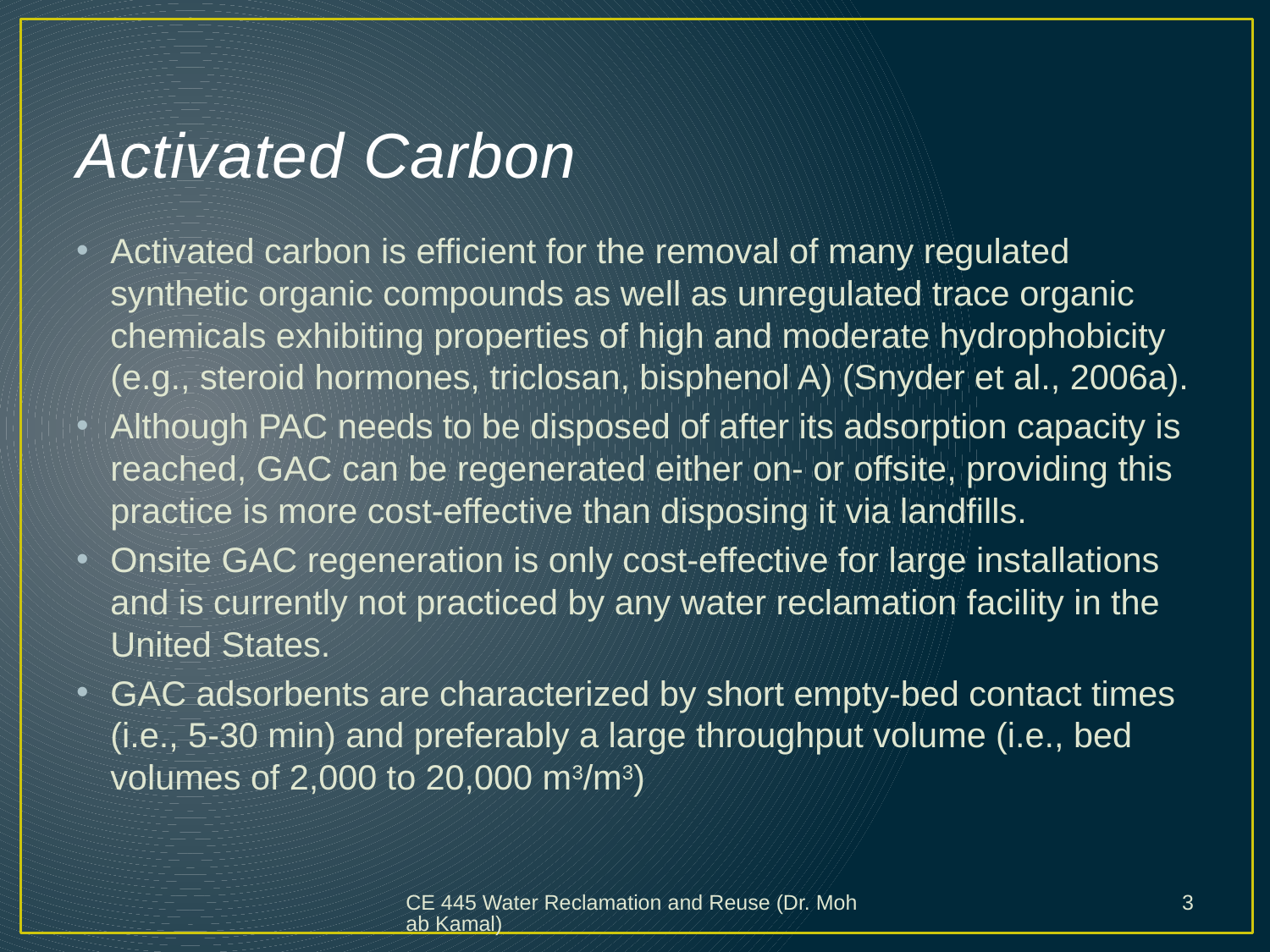

# Activated Carbon
Activated carbon is efficient for the removal of many regulated synthetic organic compounds as well as unregulated trace organic chemicals exhibiting properties of high and moderate hydrophobicity (e.g., steroid hormones, triclosan, bisphenol A) (Snyder et al., 2006a).
Although PAC needs to be disposed of after its adsorption capacity is reached, GAC can be regenerated either on- or offsite, providing this practice is more cost-effective than disposing it via landfills.
Onsite GAC regeneration is only cost-effective for large installations and is currently not practiced by any water reclamation facility in the United States.
GAC adsorbents are characterized by short empty-bed contact times (i.e., 5-30 min) and preferably a large throughput volume (i.e., bed volumes of 2,000 to 20,000 m3/m3)
CE 445 Water Reclamation and Reuse (Dr. Mohab Kamal)
3